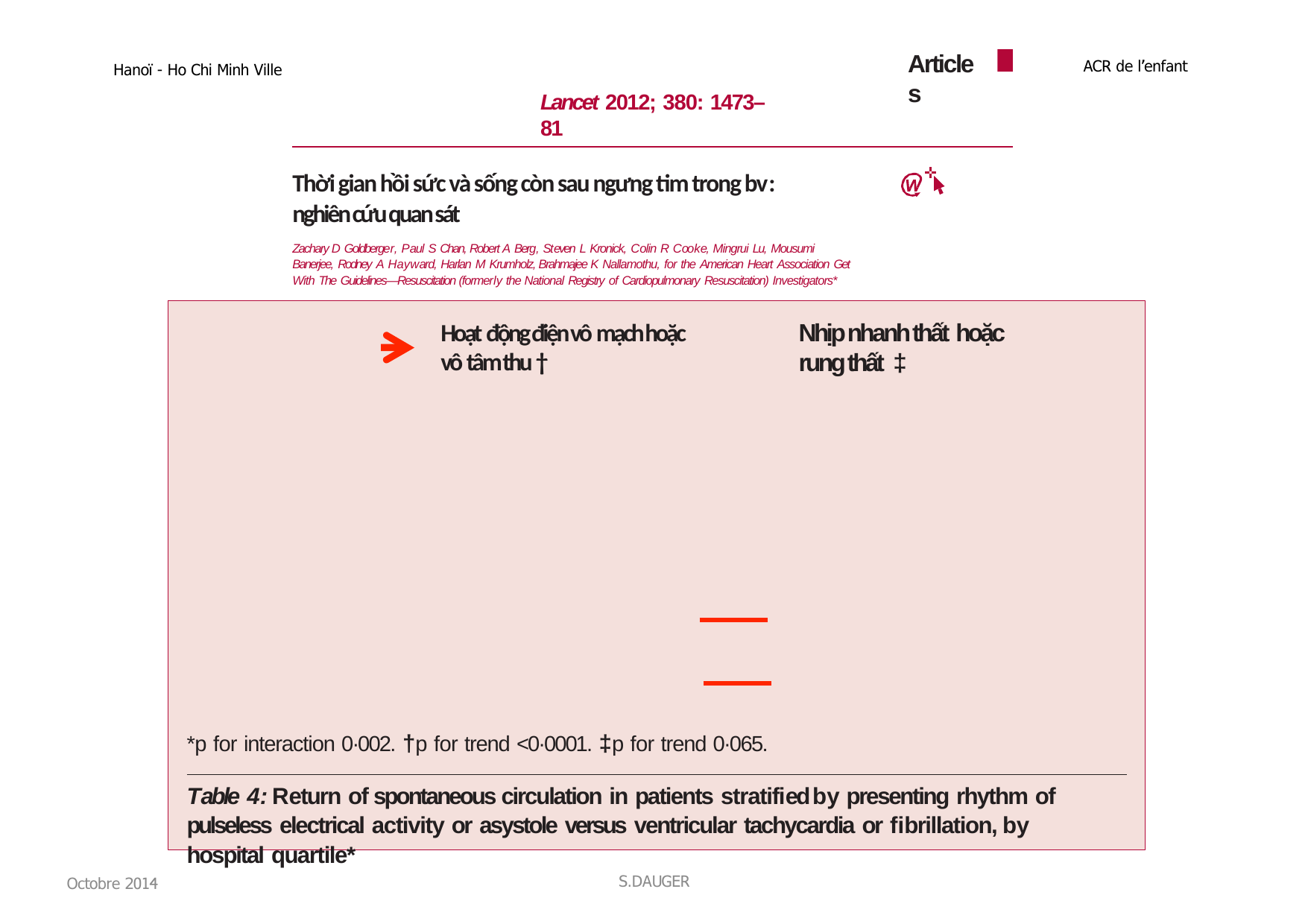

Articles

ACR de l’enfant
Hanoï - Ho Chi Minh Ville

Lancet 2012; 380: 1473–81
Lancet 2012; 380: 1473–81

Thời gian hồi sức và sống còn sau ngưng tim trong bv: nghiên cứu quan sát

Zachary D Goldberger, Paul S Chan, Robert A Berg, Steven L Kronick, Colin R Cooke, Mingrui Lu, Mousumi Banerjee, Rodney A Hayward, Harlan M Krumholz, Brahmajee K Nallamothu, for the American Heart Association Get With The Guidelines—Resuscitation (formerly the National Registry of Cardiopulmonary Resuscitation) Investigators*

Hoạt  động điện vô  mạch hoặc vô  tâm thu †
Nhịp nhanh thất  hoặc rung thất  ‡

*p for interaction 0·002. †p for trend <0·0001. ‡p for trend 0·065.

Table 4: Return of spontaneous circulation in patients stratified by presenting rhythm of pulseless electrical activity or asystole versus ventricular tachycardia or fibrillation, by hospital quartile*

Octobre 2014
S.DAUGER